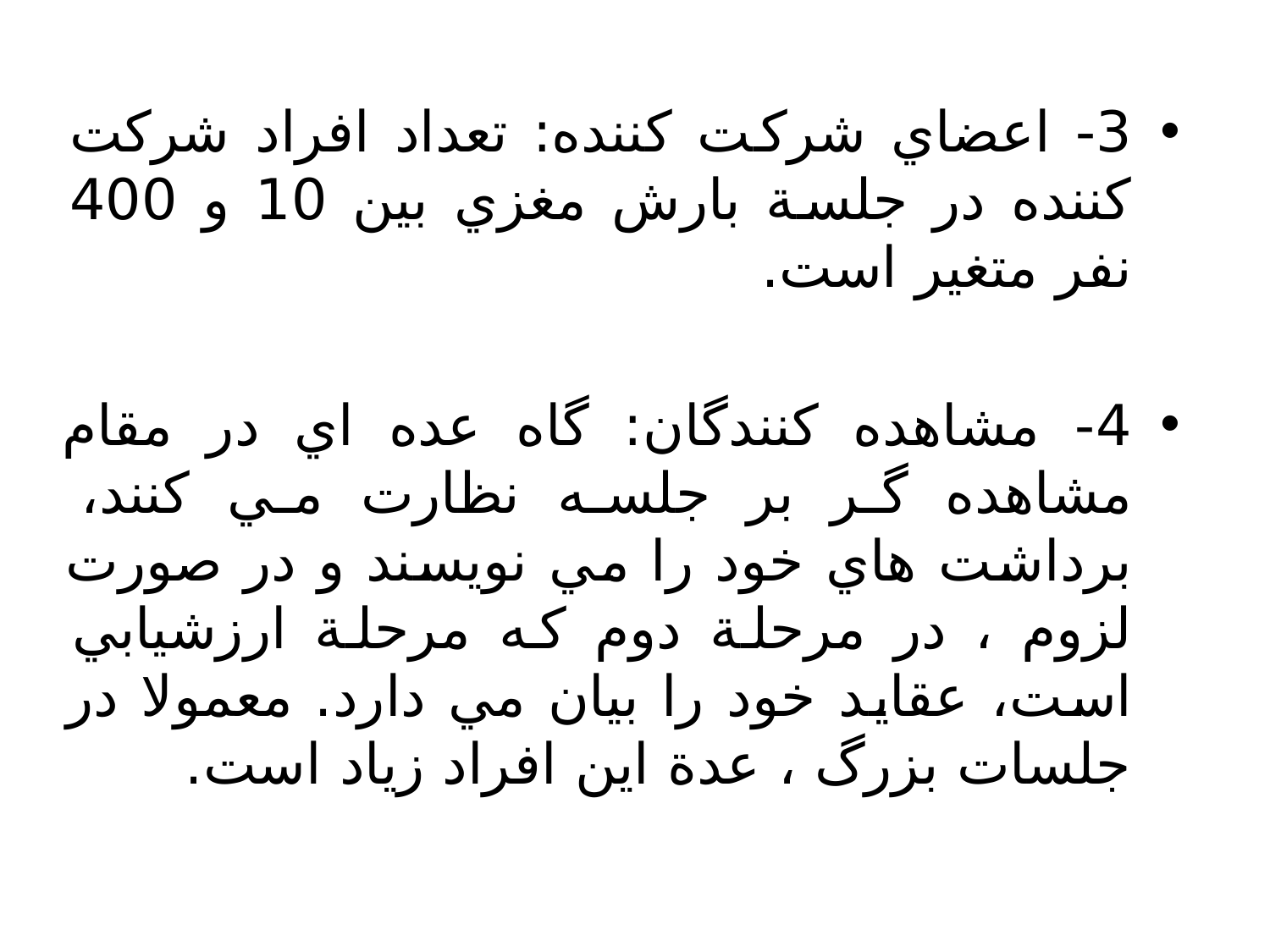

3- اعضاي شركت كننده: تعداد افراد شركت كننده در جلسة بارش مغزي بين 10 و 400 نفر متغير است.

4- مشاهده كنندگان: گاه عده اي در مقام مشاهده گر بر جلسه نظارت مي كنند، برداشت هاي خود را مي نويسند و در صورت لزوم ، در مرحلة دوم كه مرحلة ارزشيابي است، عقايد خود را بيان مي دارد. معمولا در جلسات بزرگ ، عدة اين افراد زياد است.